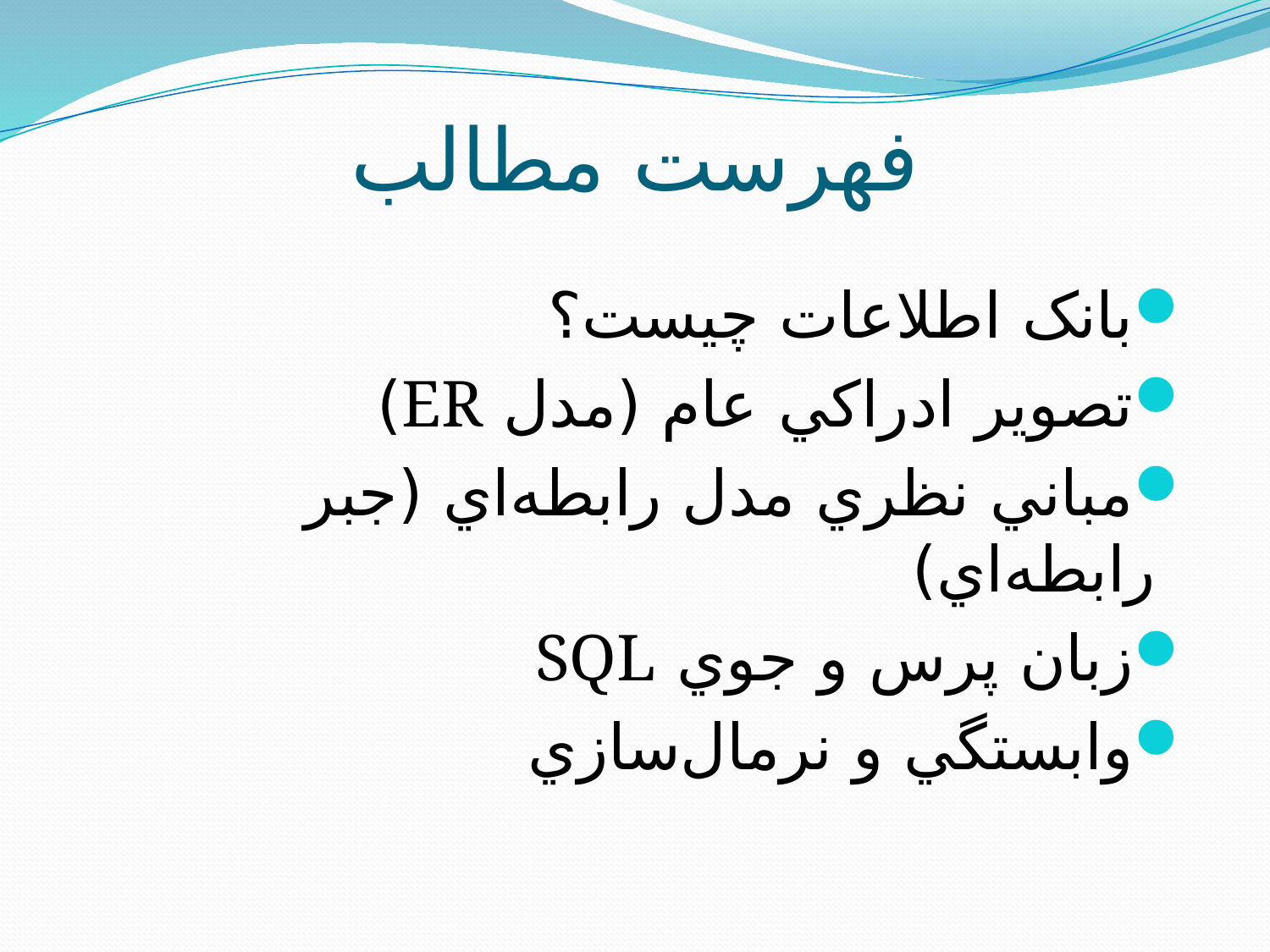

# فهرست مطالب
بانک اطلاعات چيست؟
تصوير ادراکي عام (مدل ER)
مباني نظري مدل رابطه‌اي (جبر رابطه‌اي)
زبان پرس و جوي SQL
وابستگي و نرمال‌سازي